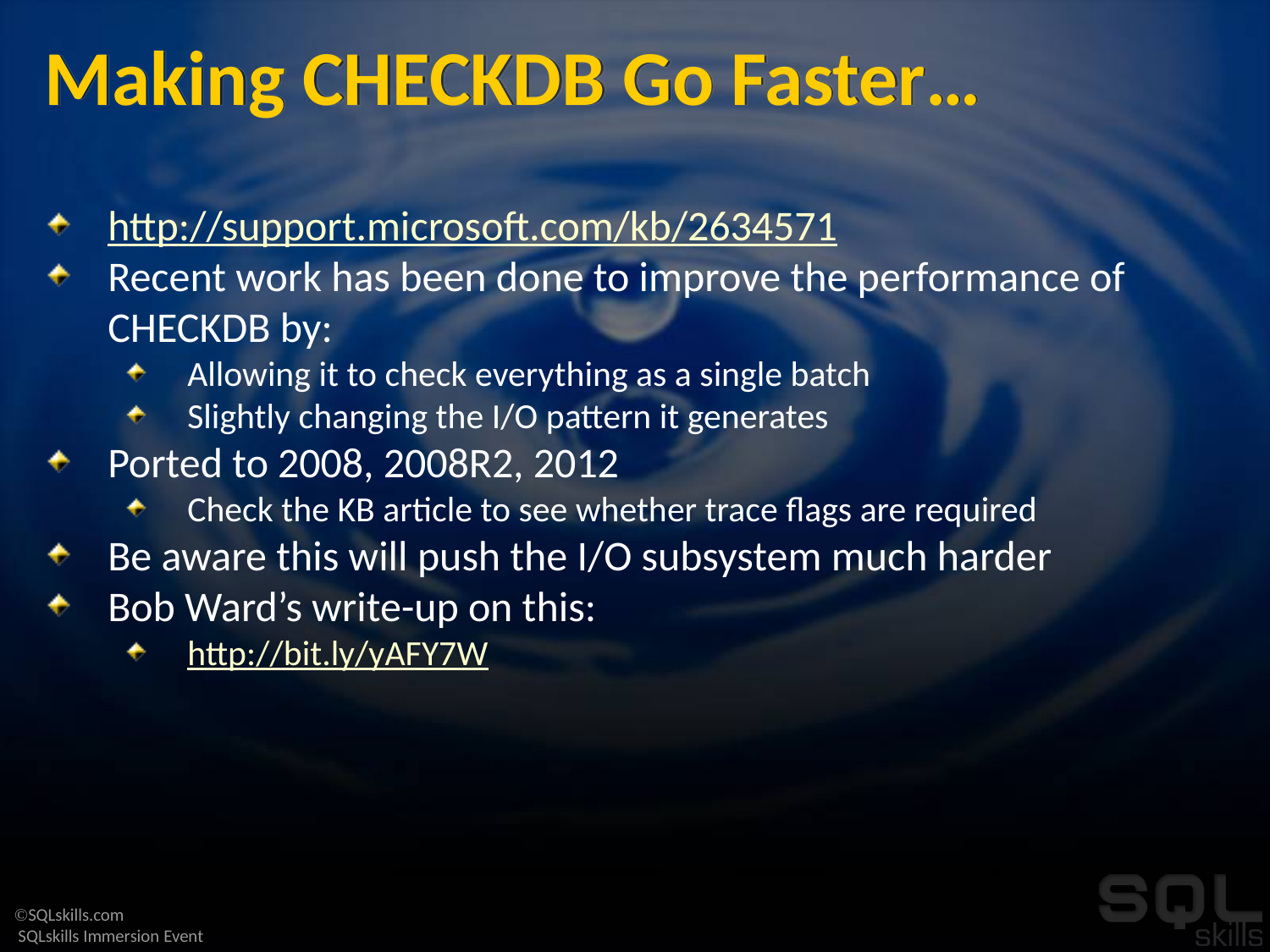

# Making CHECKDB Go Faster…
http://support.microsoft.com/kb/2634571
Recent work has been done to improve the performance of CHECKDB by:
Allowing it to check everything as a single batch
Slightly changing the I/O pattern it generates
Ported to 2008, 2008R2, 2012
Check the KB article to see whether trace flags are required
Be aware this will push the I/O subsystem much harder
Bob Ward’s write-up on this:
http://bit.ly/yAFY7W